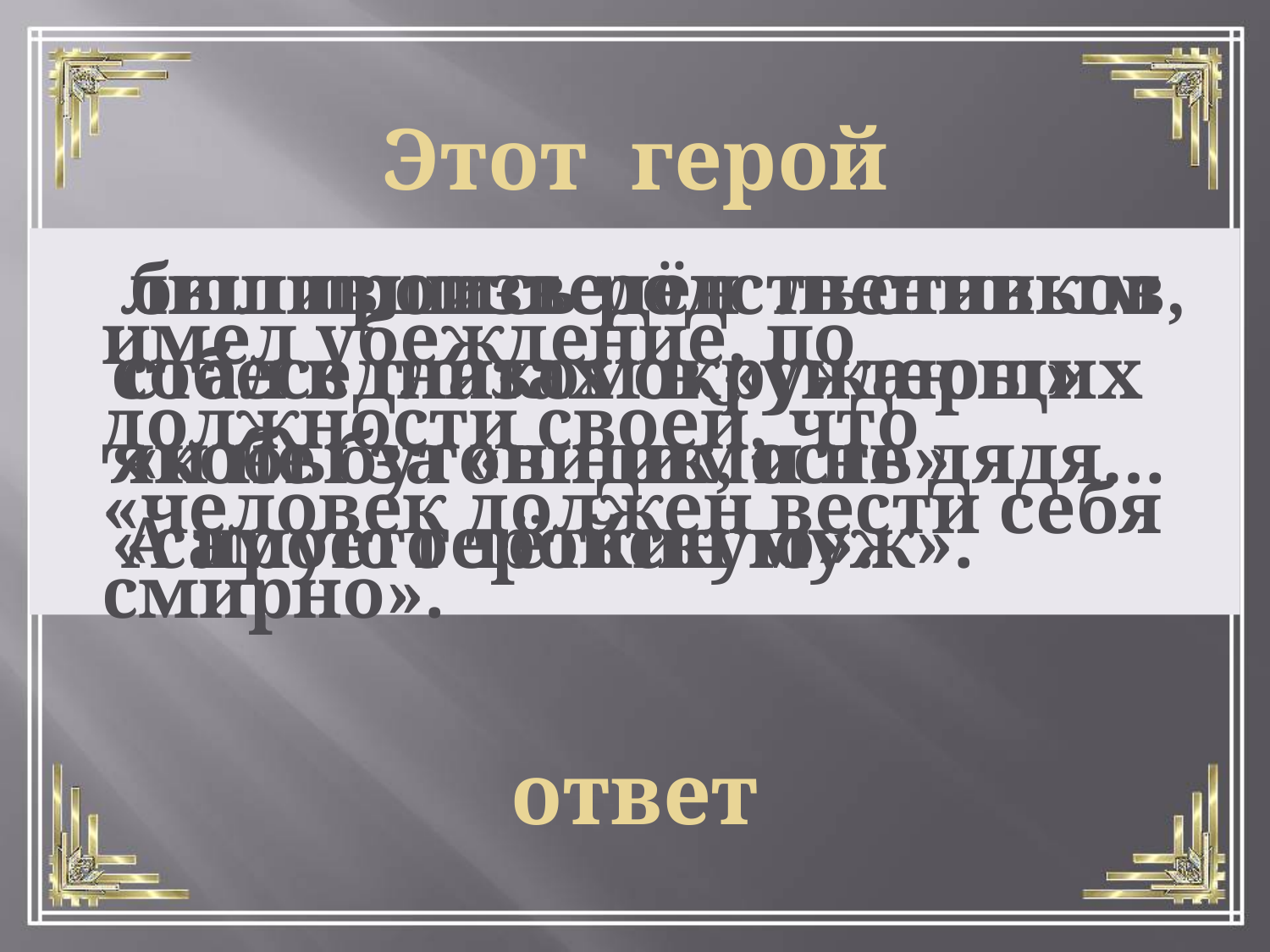

Этот  герой

 был произведён  льстивым собеседником в «ундеры» якобы за «видимость» «самую геройскую».
лишившись родственников, стал в глазах окружающих «и не бутошник, и не дядя…  А просто тёткин муж».
имел убеждение, по должности своей, что «человек должен вести себя смирно».
ответ